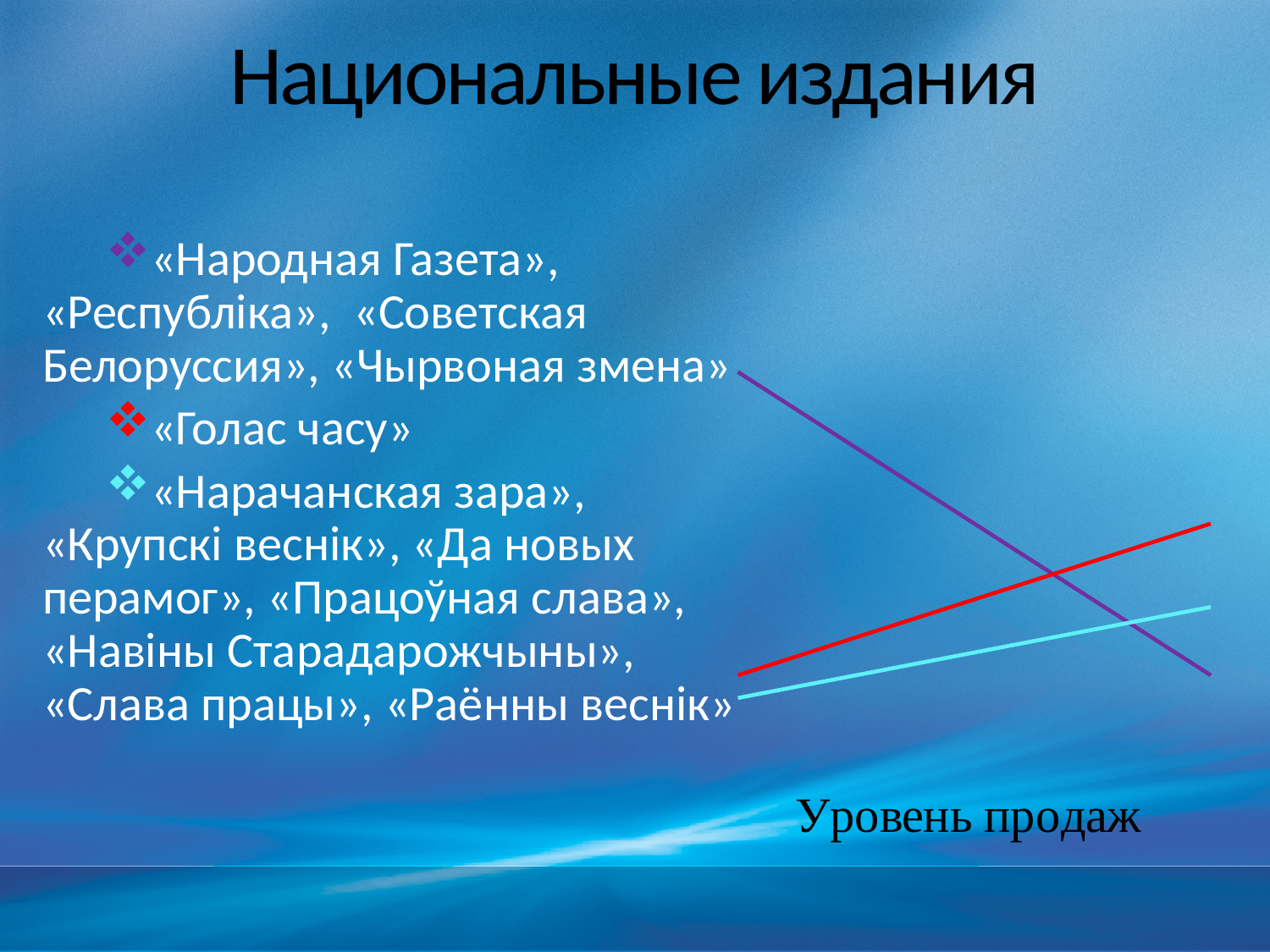

# Национальные издания
«Народная Газета», «Республiка»,  «Советская Белоруссия», «Чырвоная змена»
«Голас часу»
«Нарачанская зара», «Крупскi веснiк», «Да новых перамог», «Працоўная слава», «Навiны Старадарожчыны», «Слава працы», «Раённы веснiк»

### Chart

| Category | Национлаьные издания | Ряд 2 | Ряд 3 |
|---|---|---|---|
| Категория 1 | 5.0 | 1.0 | 0.7000000000000004 |
| Категория 2 | 4.0 | 1.5 | 1.0 |
| Категория 3 | 3.0 | 2.0 | 1.3 |
| Категория 4 | 2.0 | 2.5 | 1.6 |